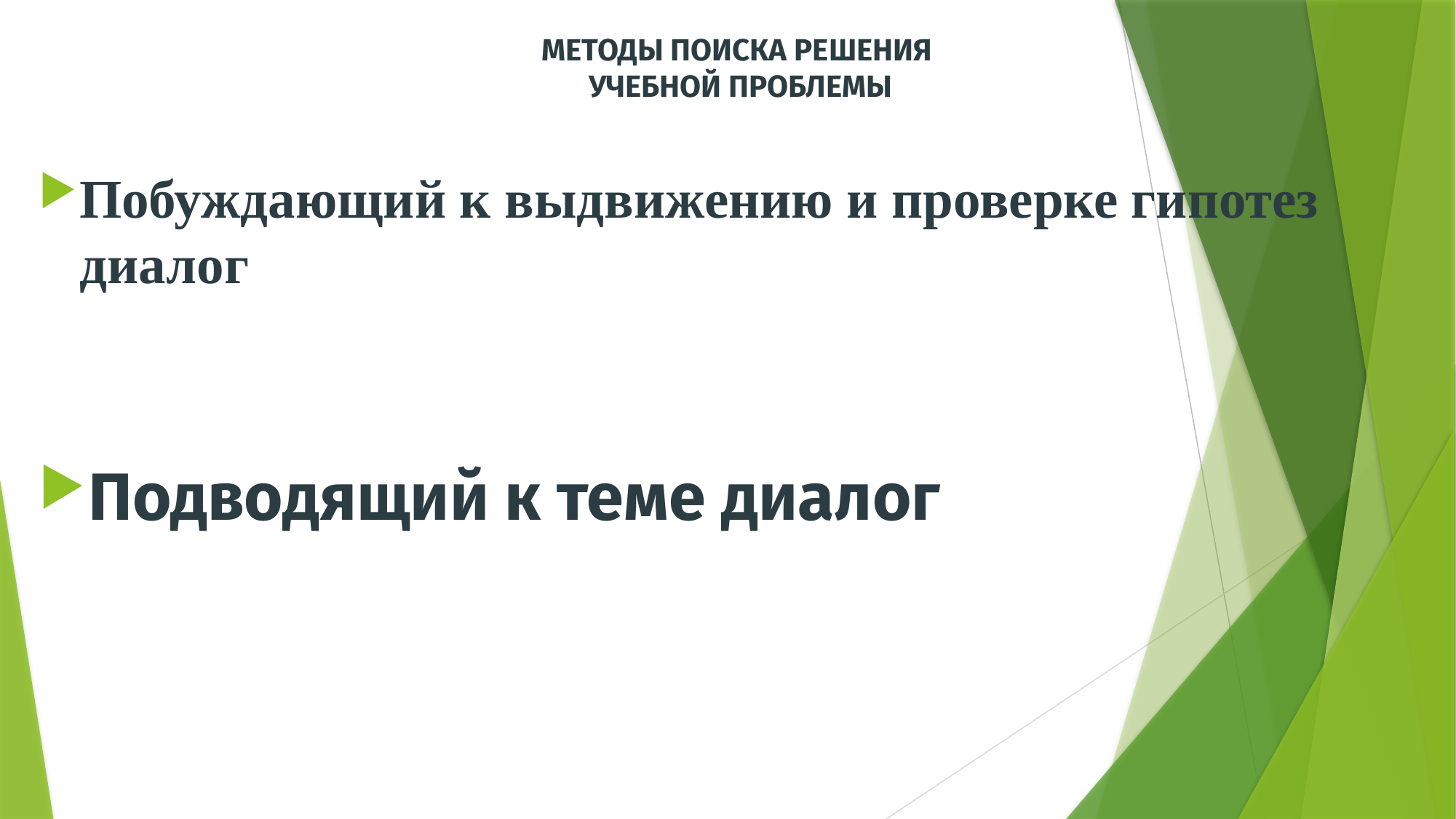

# МЕТОДЫ ПОИСКА РЕШЕНИЯ УЧЕБНОЙ ПРОБЛЕМЫ
Побуждающий к выдвижению и проверке гипотез диалог

Подводящий к теме диалог